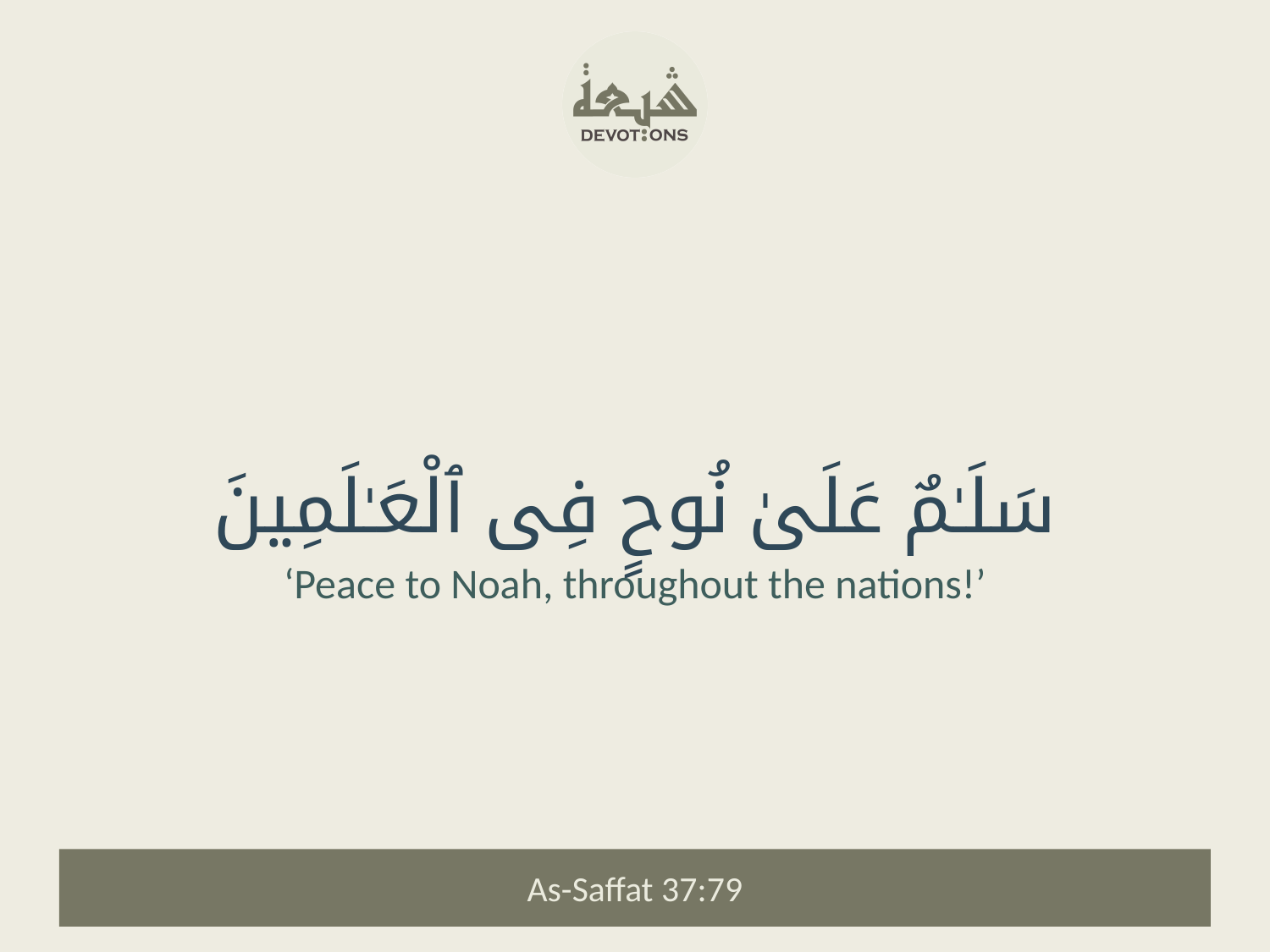

سَلَـٰمٌ عَلَىٰ نُوحٍ فِى ٱلْعَـٰلَمِينَ
‘Peace to Noah, throughout the nations!’
As-Saffat 37:79